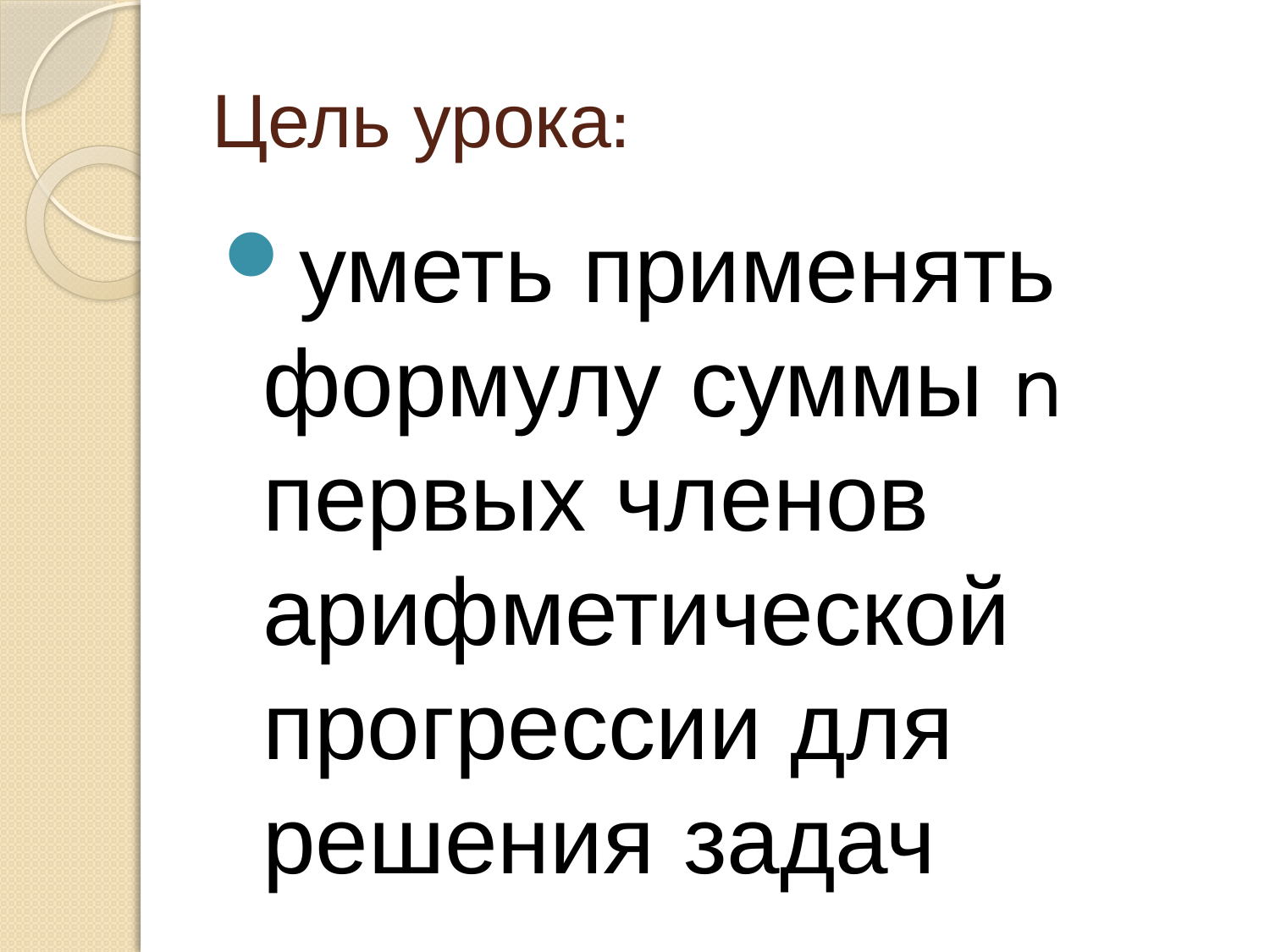

# Цель урока:
уметь применять формулу суммы n первых членов арифметической прогрессии для решения задач